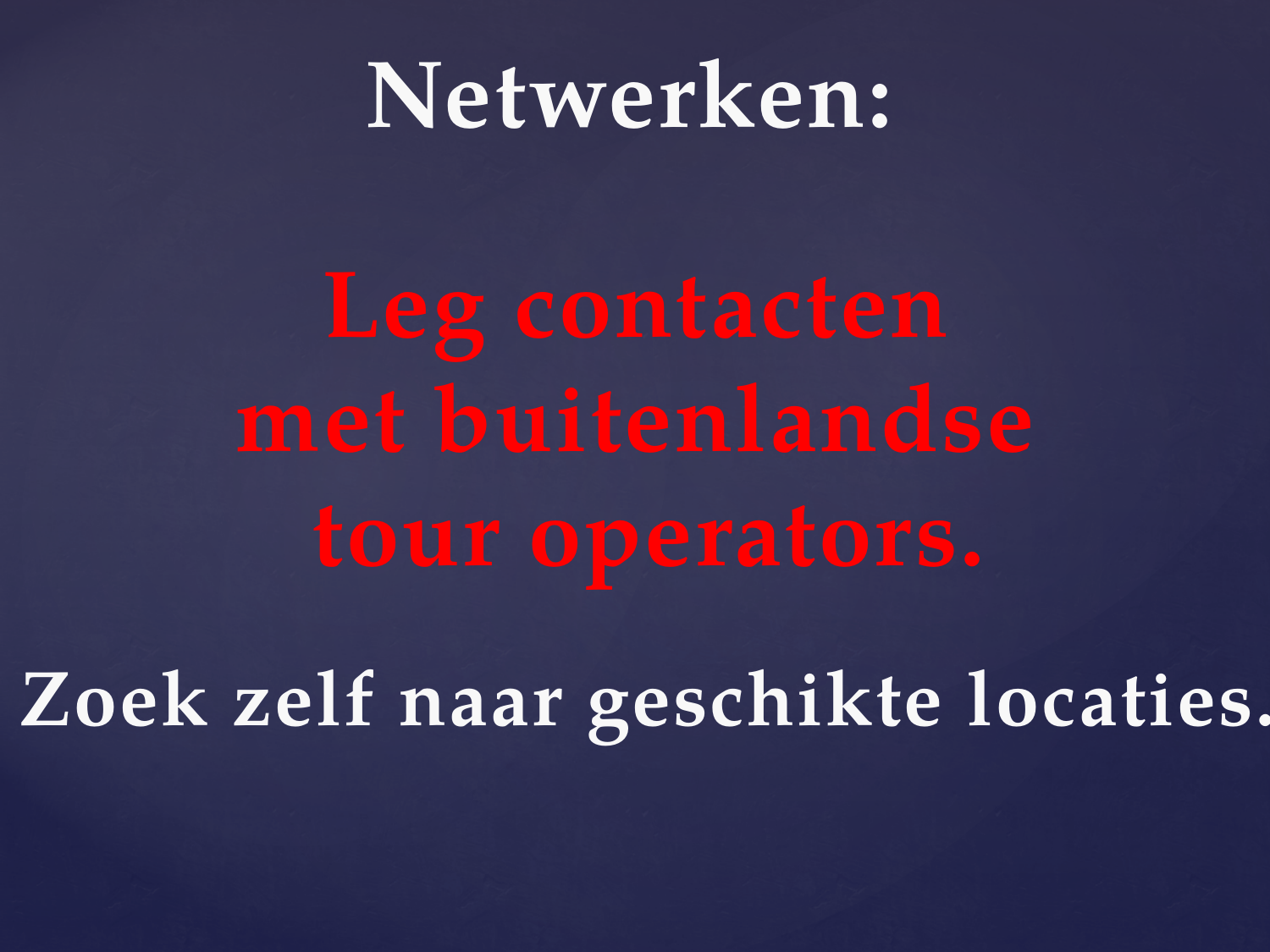

Netwerken:
Leg contacten
met buitenlandse
tour operators.
Zoek zelf naar geschikte locaties.